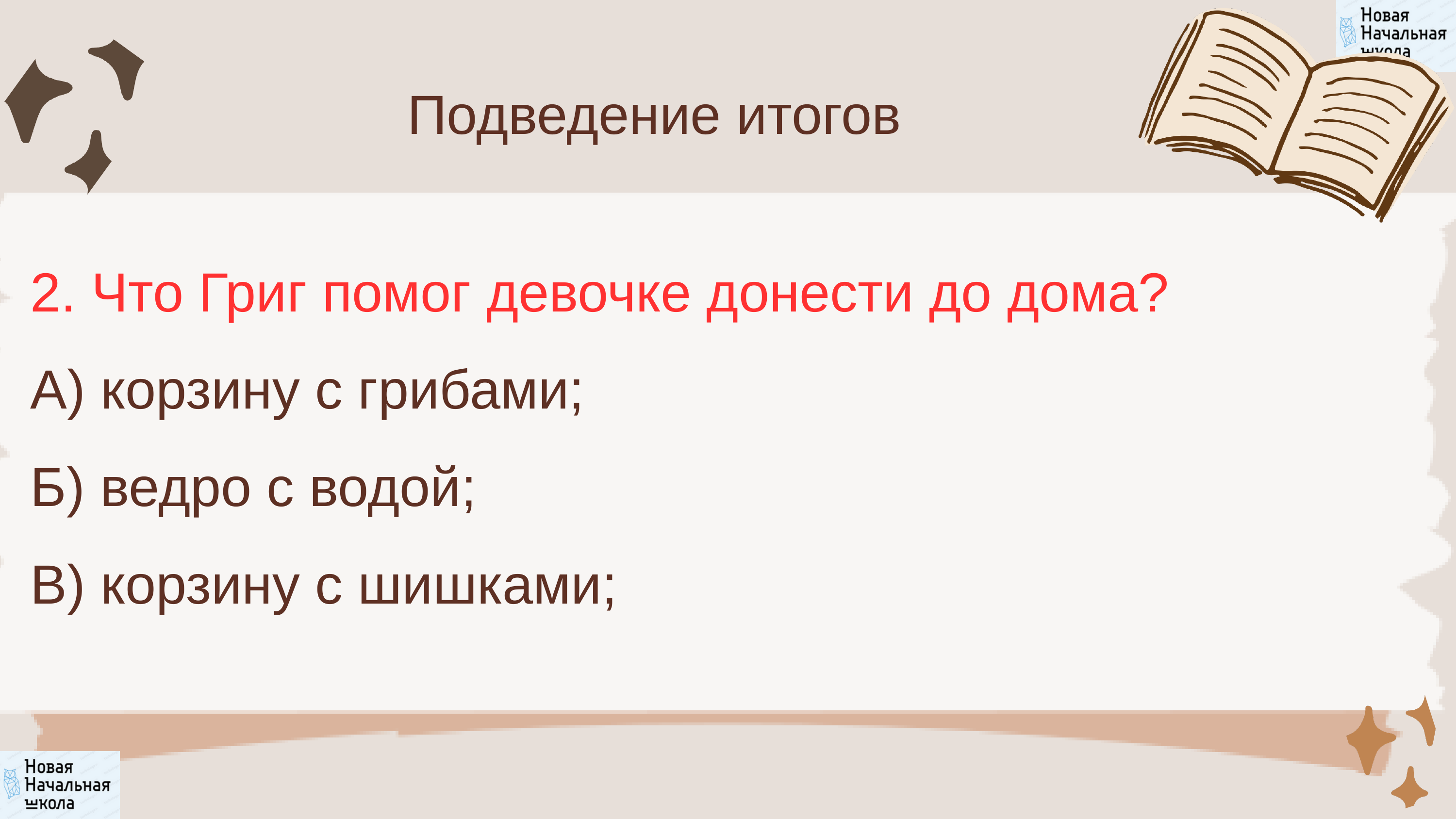

Подведение итогов

2. Что Григ помог девочке донести до дома?
А) корзину с грибами;
Б) ведро с водой;
В) корзину с шишками;